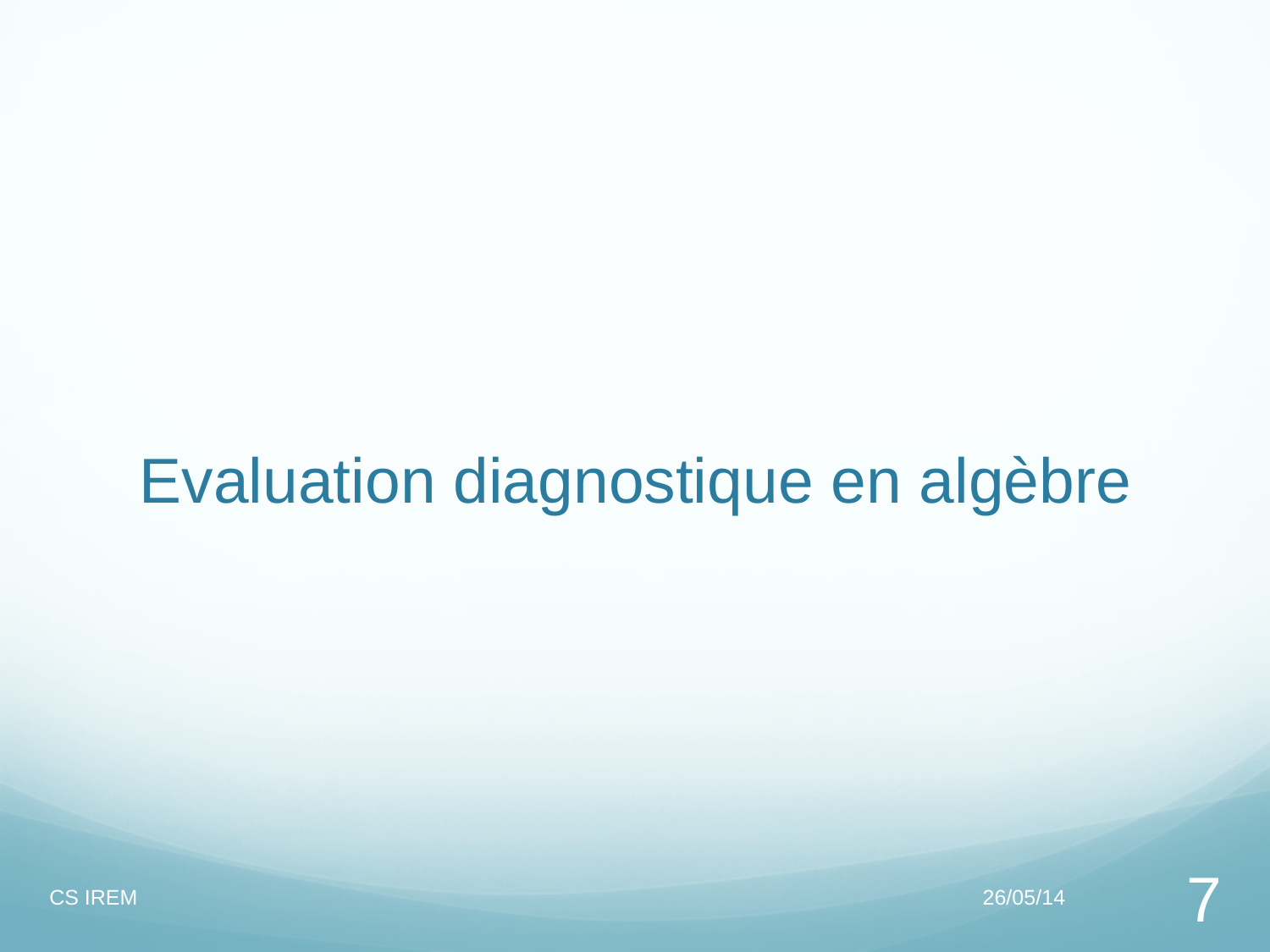

# Evaluation diagnostique en algèbre

CS IREM
26/05/14
7